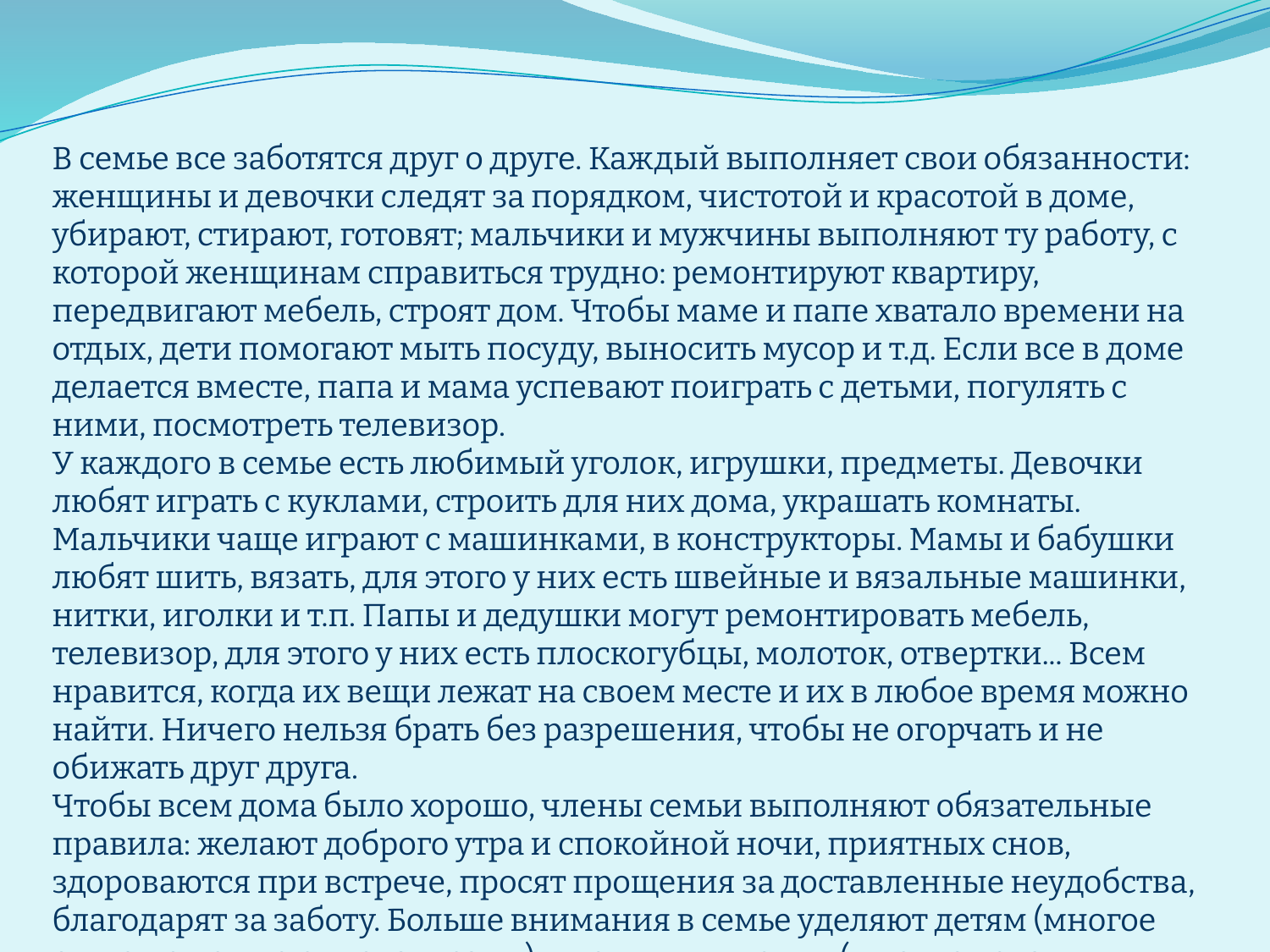

В семье все заботятся друг о друге. Каждый выполняет свои обязанности: женщины и девочки следят за порядком, чистотой и красотой в доме, убирают, стирают, готовят; мальчики и мужчины выполняют ту работу, с которой женщинам справиться трудно: ремонтируют квартиру, передвигают мебель, строят дом. Чтобы маме и папе хватало времени на отдых, дети помогают мыть посуду, выносить мусор и т.д. Если все в доме делается вместе, папа и мама успевают поиграть с детьми, погулять с ними, посмотреть телевизор.
У каждого в семье есть любимый уголок, игрушки, предметы. Девочки любят играть с куклами, строить для них дома, украшать комнаты. Мальчики чаще играют с машинками, в конструкторы. Мамы и бабушки любят шить, вязать, для этого у них есть швейные и вязальные машинки, нитки, иголки и т.п. Папы и дедушки могут ремонтировать мебель, телевизор, для этого у них есть плоскогубцы, молоток, отвертки... Всем нравится, когда их вещи лежат на своем месте и их в любое время можно найти. Ничего нельзя брать без разрешения, чтобы не огорчать и не обижать друг друга.
Чтобы всем дома было хорошо, члены семьи выполняют обязательные правила: желают доброго утра и спокойной ночи, приятных снов, здороваются при встрече, просят прощения за доставленные неудобства, благодарят за заботу. Больше внимания в семье уделяют детям (многое они еще не умеют делать сами) и пожилым людям (многие дела для них уже непосильны).